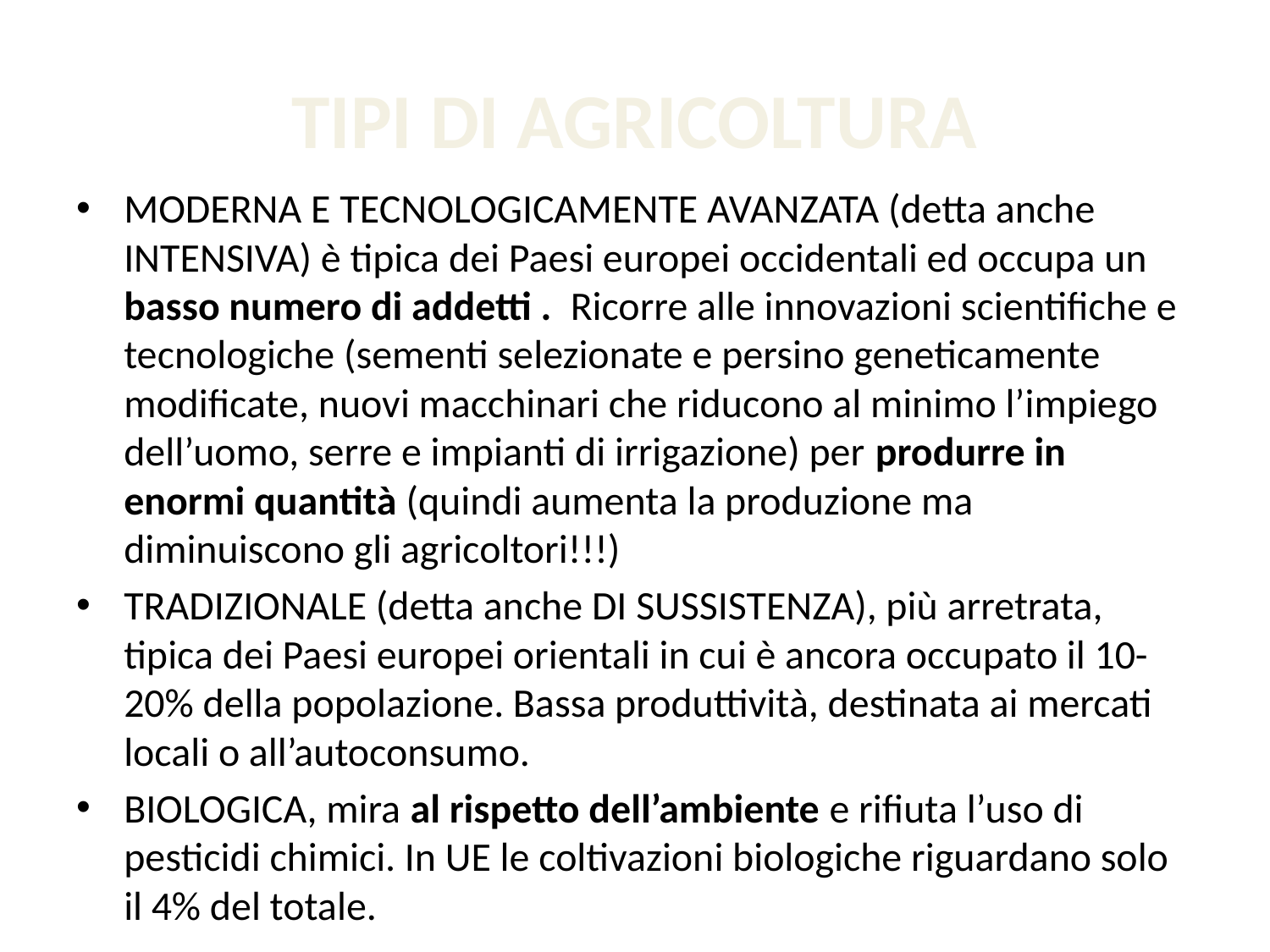

# TIPI DI AGRICOLTURA
MODERNA E TECNOLOGICAMENTE AVANZATA (detta anche INTENSIVA) è tipica dei Paesi europei occidentali ed occupa un basso numero di addetti .  Ricorre alle innovazioni scientifiche e tecnologiche (sementi selezionate e persino geneticamente modificate, nuovi macchinari che riducono al minimo l’impiego dell’uomo, serre e impianti di irrigazione) per produrre in enormi quantità (quindi aumenta la produzione ma diminuiscono gli agricoltori!!!)
TRADIZIONALE (detta anche DI SUSSISTENZA), più arretrata, tipica dei Paesi europei orientali in cui è ancora occupato il 10-20% della popolazione. Bassa produttività, destinata ai mercati locali o all’autoconsumo.
BIOLOGICA, mira al rispetto dell’ambiente e rifiuta l’uso di pesticidi chimici. In UE le coltivazioni biologiche riguardano solo il 4% del totale.